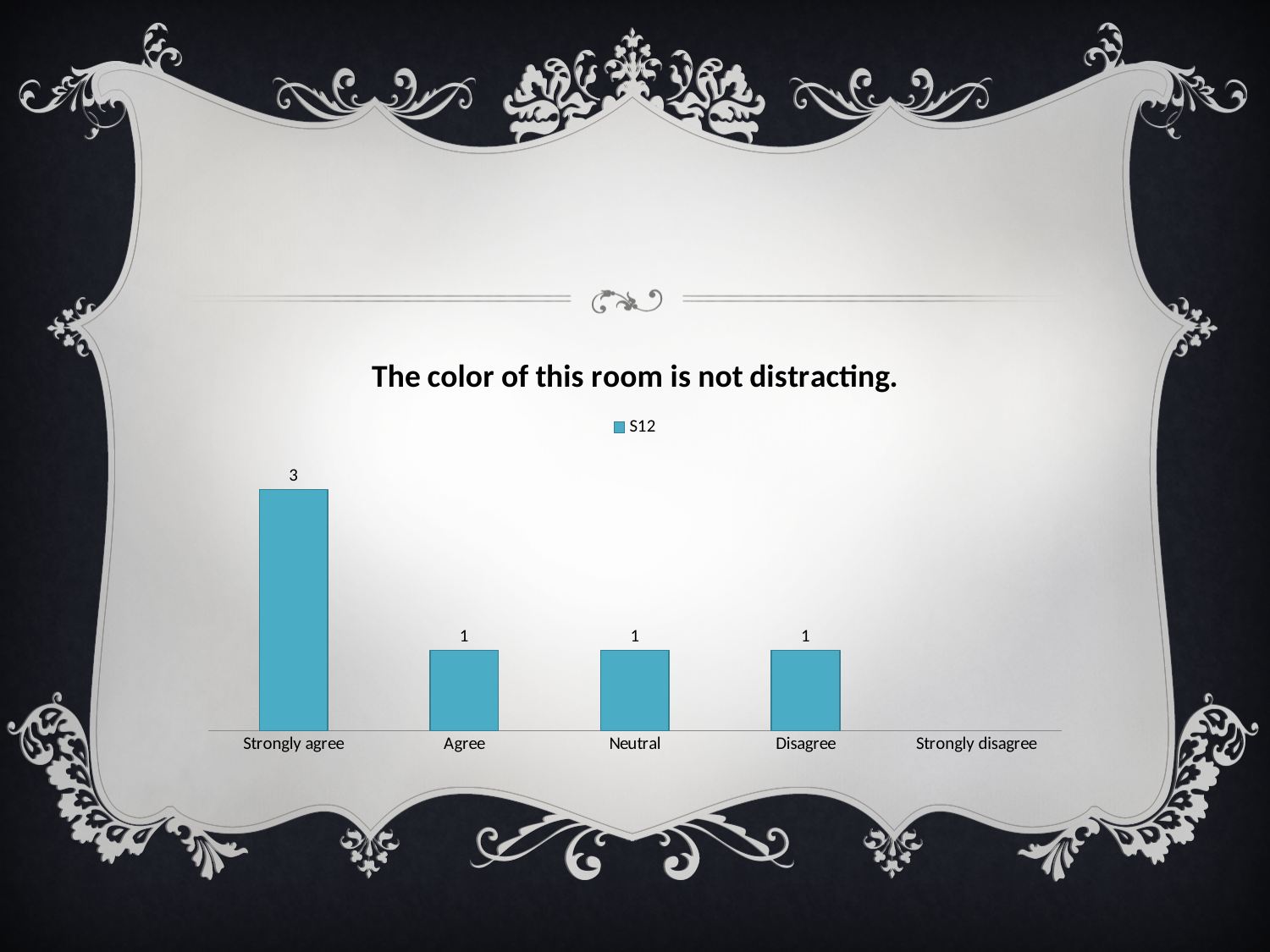

#

### Chart: The color of this room is not distracting.

| Category | S12 |
|---|---|
| Strongly agree | 3.0 |
| Agree | 1.0 |
| Neutral | 1.0 |
| Disagree | 1.0 |
| Strongly disagree | None |